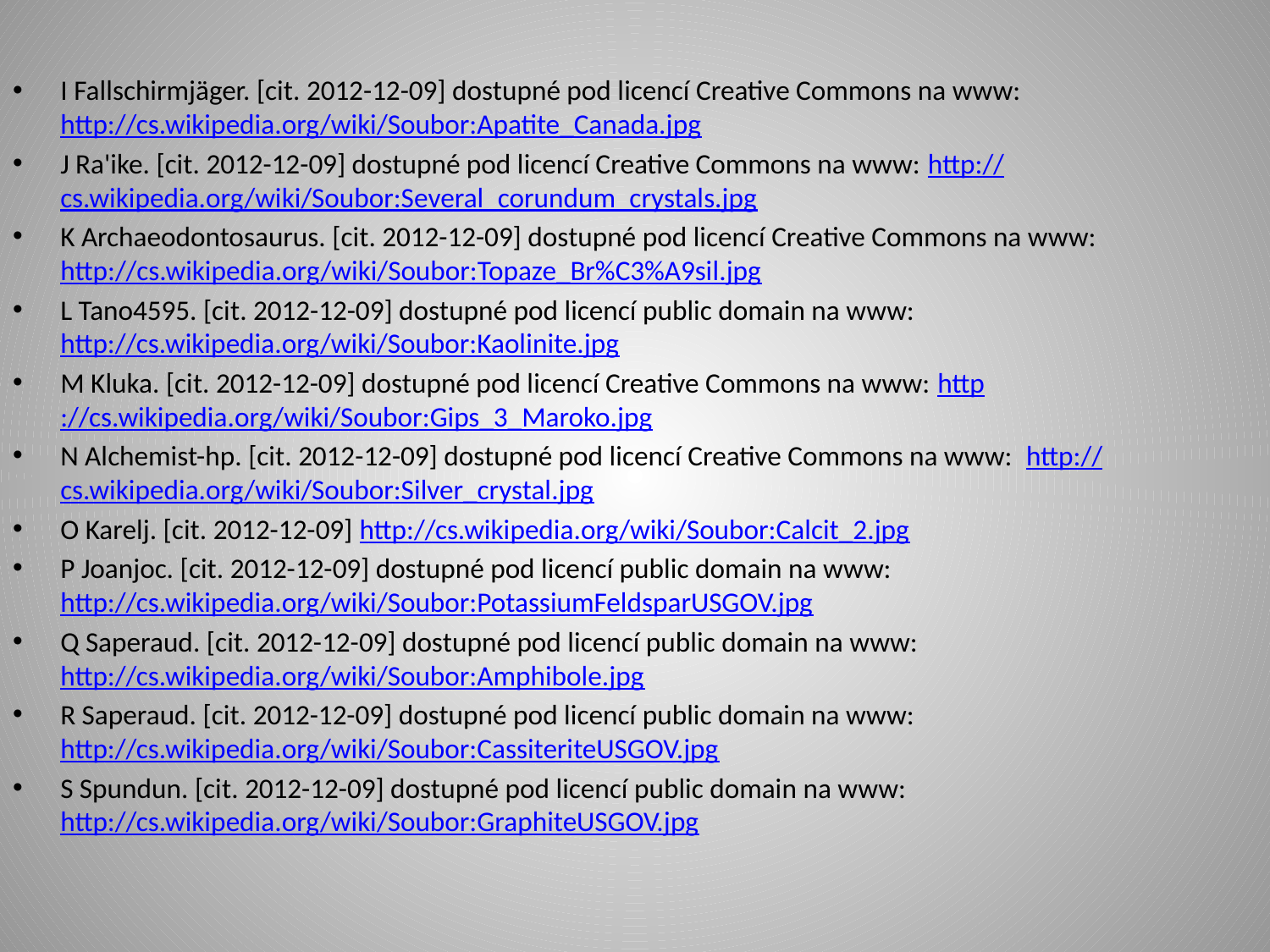

I Fallschirmjäger. [cit. 2012-12-09] dostupné pod licencí Creative Commons na www: http://cs.wikipedia.org/wiki/Soubor:Apatite_Canada.jpg
J Ra'ike. [cit. 2012-12-09] dostupné pod licencí Creative Commons na www: http://cs.wikipedia.org/wiki/Soubor:Several_corundum_crystals.jpg
K Archaeodontosaurus. [cit. 2012-12-09] dostupné pod licencí Creative Commons na www: http://cs.wikipedia.org/wiki/Soubor:Topaze_Br%C3%A9sil.jpg
L Tano4595. [cit. 2012-12-09] dostupné pod licencí public domain na www: http://cs.wikipedia.org/wiki/Soubor:Kaolinite.jpg
M Kluka. [cit. 2012-12-09] dostupné pod licencí Creative Commons na www: http://cs.wikipedia.org/wiki/Soubor:Gips_3_Maroko.jpg
N Alchemist-hp. [cit. 2012-12-09] dostupné pod licencí Creative Commons na www:  http://cs.wikipedia.org/wiki/Soubor:Silver_crystal.jpg
O Karelj. [cit. 2012-12-09] http://cs.wikipedia.org/wiki/Soubor:Calcit_2.jpg
P Joanjoc. [cit. 2012-12-09] dostupné pod licencí public domain na www: http://cs.wikipedia.org/wiki/Soubor:PotassiumFeldsparUSGOV.jpg
Q Saperaud. [cit. 2012-12-09] dostupné pod licencí public domain na www: http://cs.wikipedia.org/wiki/Soubor:Amphibole.jpg
R Saperaud. [cit. 2012-12-09] dostupné pod licencí public domain na www: http://cs.wikipedia.org/wiki/Soubor:CassiteriteUSGOV.jpg
S Spundun. [cit. 2012-12-09] dostupné pod licencí public domain na www: http://cs.wikipedia.org/wiki/Soubor:GraphiteUSGOV.jpg